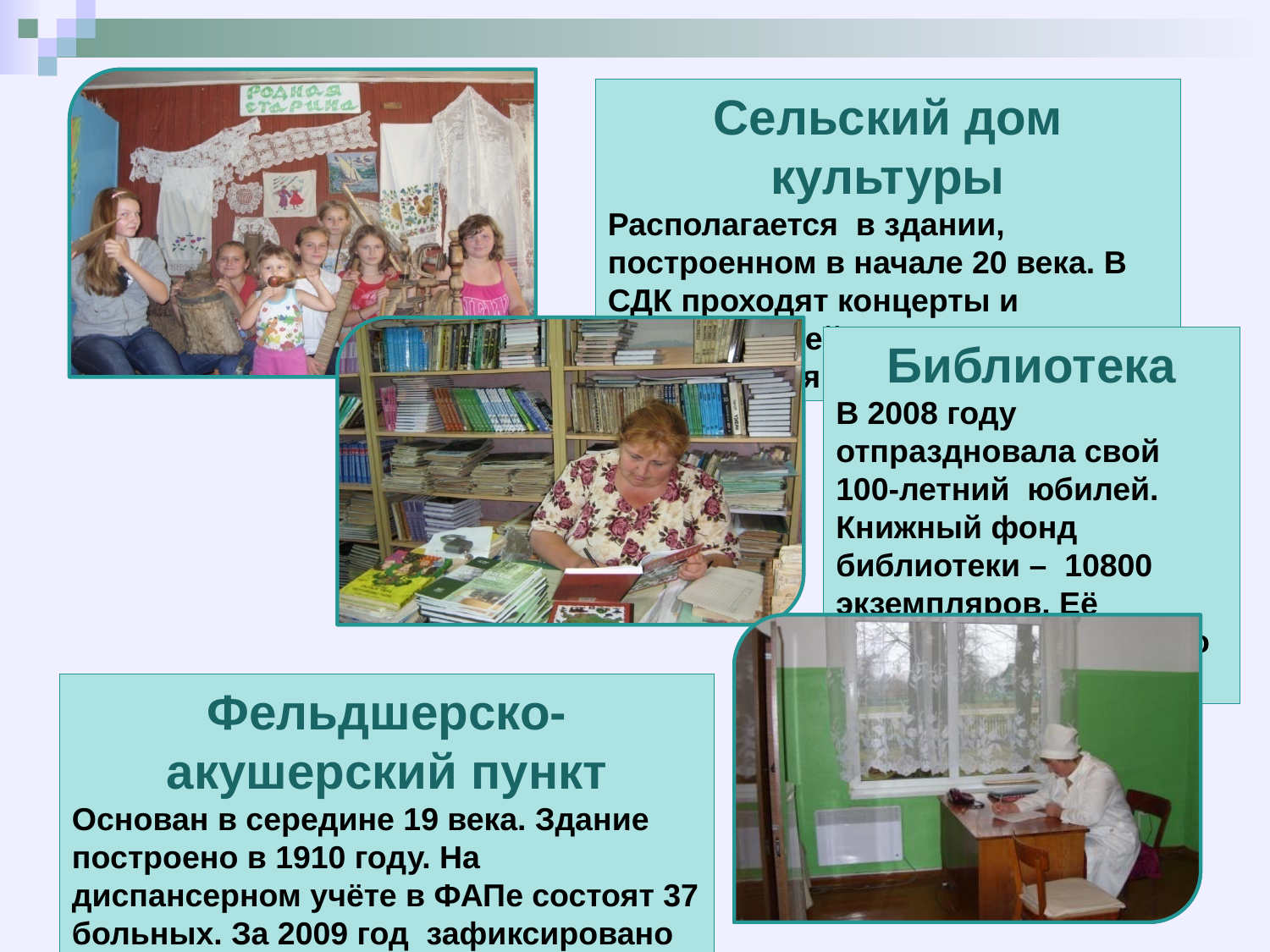

Сельский дом культуры
Располагается  в здании, построенном в начале 20 века. В СДК проходят концерты и дискотеки, действуют 4 объединения по интересам.

Библиотека
В 2008 году отпраздновала свой 100-летний  юбилей. Книжный фонд библиотеки –  10800 экземпляров. Её посещает большинство жителей села.

Фельдшерско-акушерский пункт
Основан в середине 19 века. Здание построено в 1910 году. На диспансерном учёте в ФАПе состоят 37 больных. За 2009 год  зафиксировано 3325 посещений медицинского пункта.